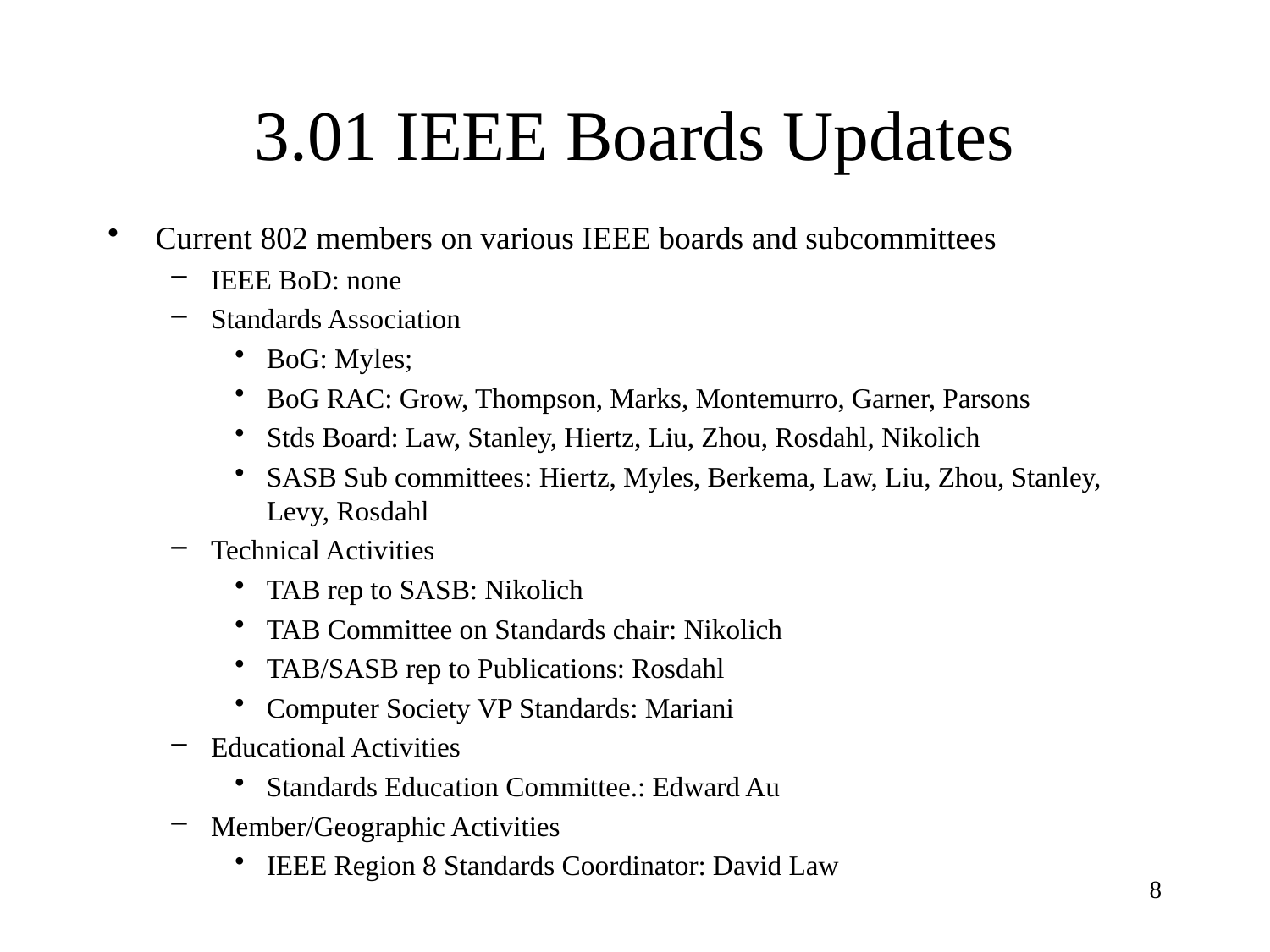

# 3.01 IEEE Boards Updates
Current 802 members on various IEEE boards and subcommittees
IEEE BoD: none
Standards Association
BoG: Myles;
BoG RAC: Grow, Thompson, Marks, Montemurro, Garner, Parsons
Stds Board: Law, Stanley, Hiertz, Liu, Zhou, Rosdahl, Nikolich
SASB Sub committees: Hiertz, Myles, Berkema, Law, Liu, Zhou, Stanley, Levy, Rosdahl
Technical Activities
TAB rep to SASB: Nikolich
TAB Committee on Standards chair: Nikolich
TAB/SASB rep to Publications: Rosdahl
Computer Society VP Standards: Mariani
Educational Activities
Standards Education Committee.: Edward Au
Member/Geographic Activities
IEEE Region 8 Standards Coordinator: David Law
8